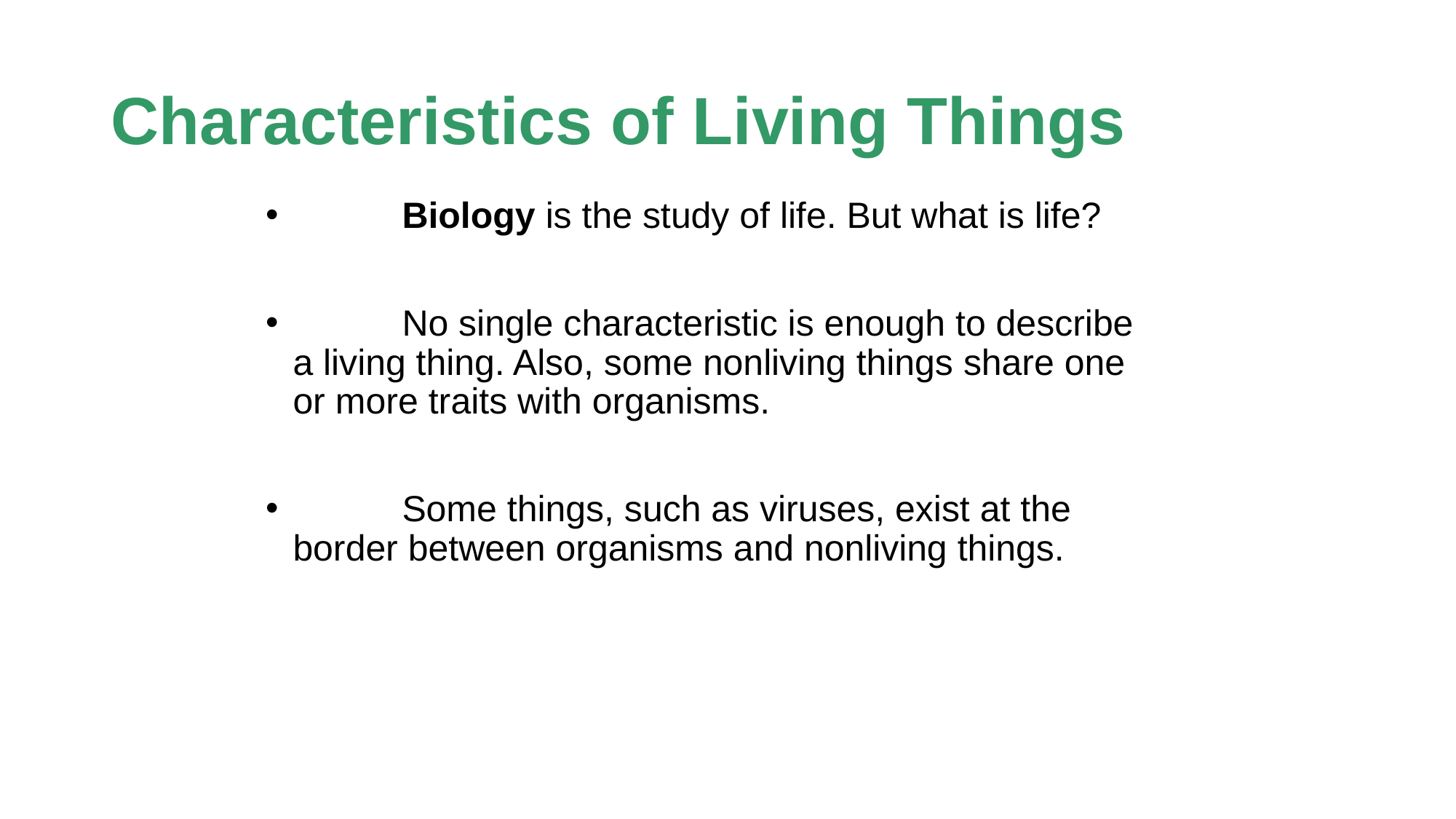

# Characteristics of Living Things
	Biology is the study of life. But what is life?

	No single characteristic is enough to describe a living thing. Also, some nonliving things share one or more traits with organisms.

	Some things, such as viruses, exist at the border between organisms and nonliving things.